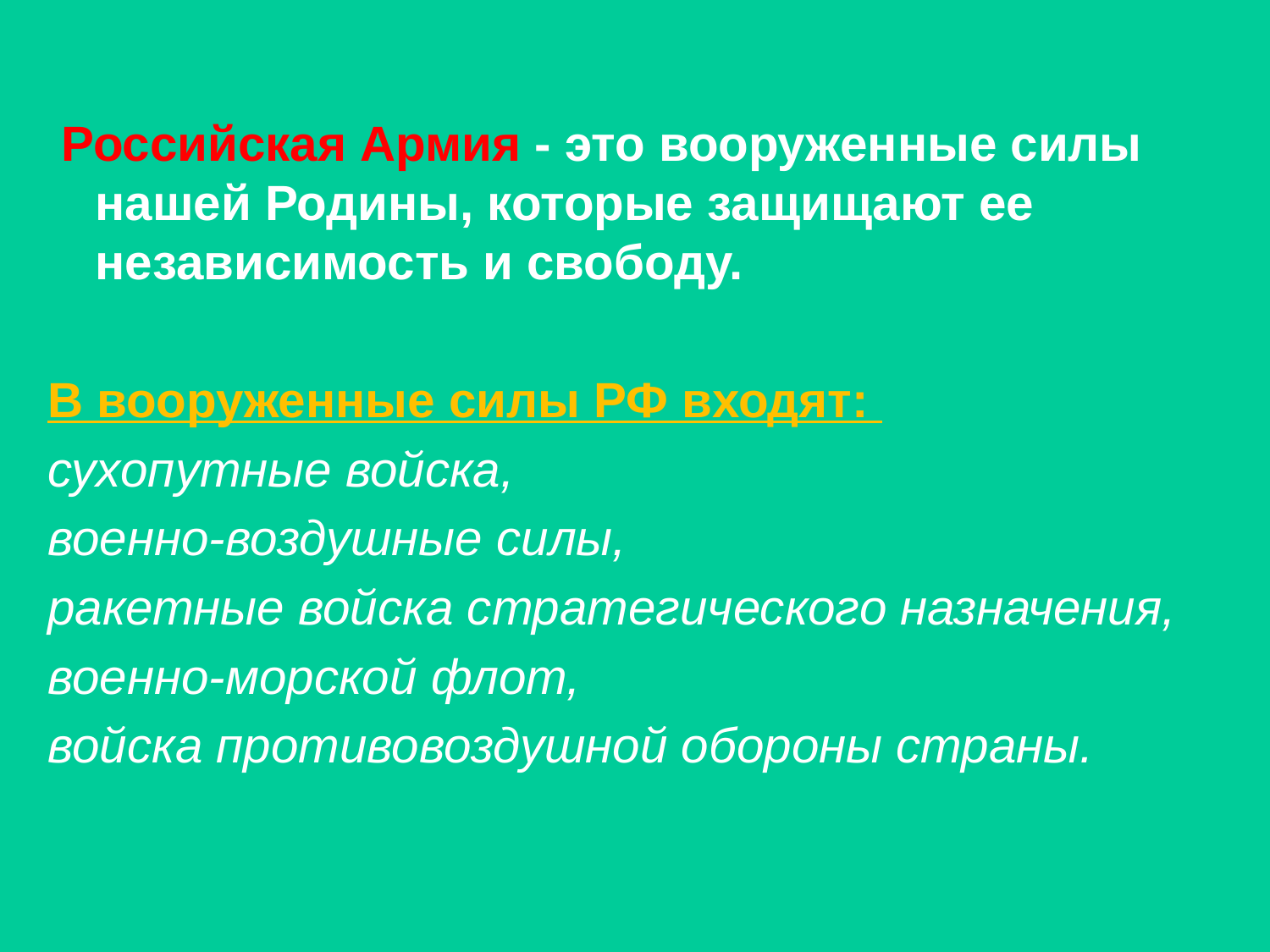

Российская Армия - это вооруженные силы нашей Родины, которые защищают ее независимость и свободу.

В вооруженные силы РФ входят:
сухопутные войска,
военно-воздушные силы,
ракетные войска стратегического назначения,
военно-морской флот,
войска противовоздушной обороны страны.